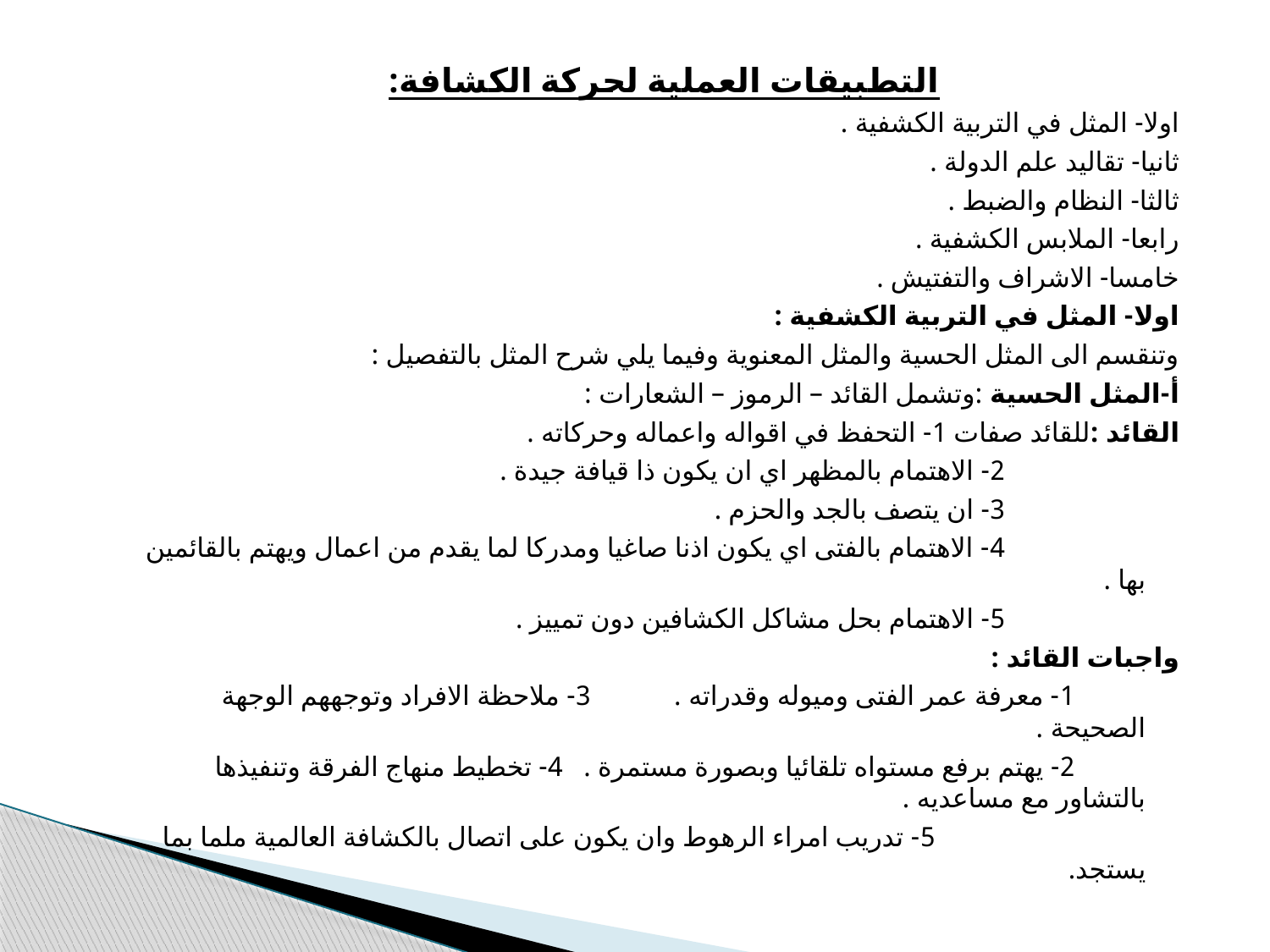

#
التطبيقات العملية لحركة الكشافة:
اولا- المثل في التربية الكشفية .
ثانيا- تقاليد علم الدولة .
ثالثا- النظام والضبط .
رابعا- الملابس الكشفية .
خامسا- الاشراف والتفتيش .
اولا- المثل في التربية الكشفية :
وتنقسم الى المثل الحسية والمثل المعنوية وفيما يلي شرح المثل بالتفصيل :
أ-المثل الحسية :وتشمل القائد – الرموز – الشعارات :
القائد :للقائد صفات 1- التحفظ في اقواله واعماله وحركاته .
                         2- الاهتمام بالمظهر اي ان يكون ذا قيافة جيدة .
                         3- ان يتصف بالجد والحزم .
                         4- الاهتمام بالفتى اي يكون اذنا صاغيا ومدركا لما يقدم من اعمال ويهتم بالقائمين بها .
                         5- الاهتمام بحل مشاكل الكشافين دون تمييز .
واجبات القائد :
               1- معرفة عمر الفتى وميوله وقدراته .            3- ملاحظة الافراد وتوجههم الوجهة الصحيحة .
               2- يهتم برفع مستواه تلقائيا وبصورة مستمرة .   4- تخطيط منهاج الفرقة وتنفيذها بالتشاور مع مساعديه .
                                   5- تدريب امراء الرهوط وان يكون على اتصال بالكشافة العالمية ملما بما يستجد.